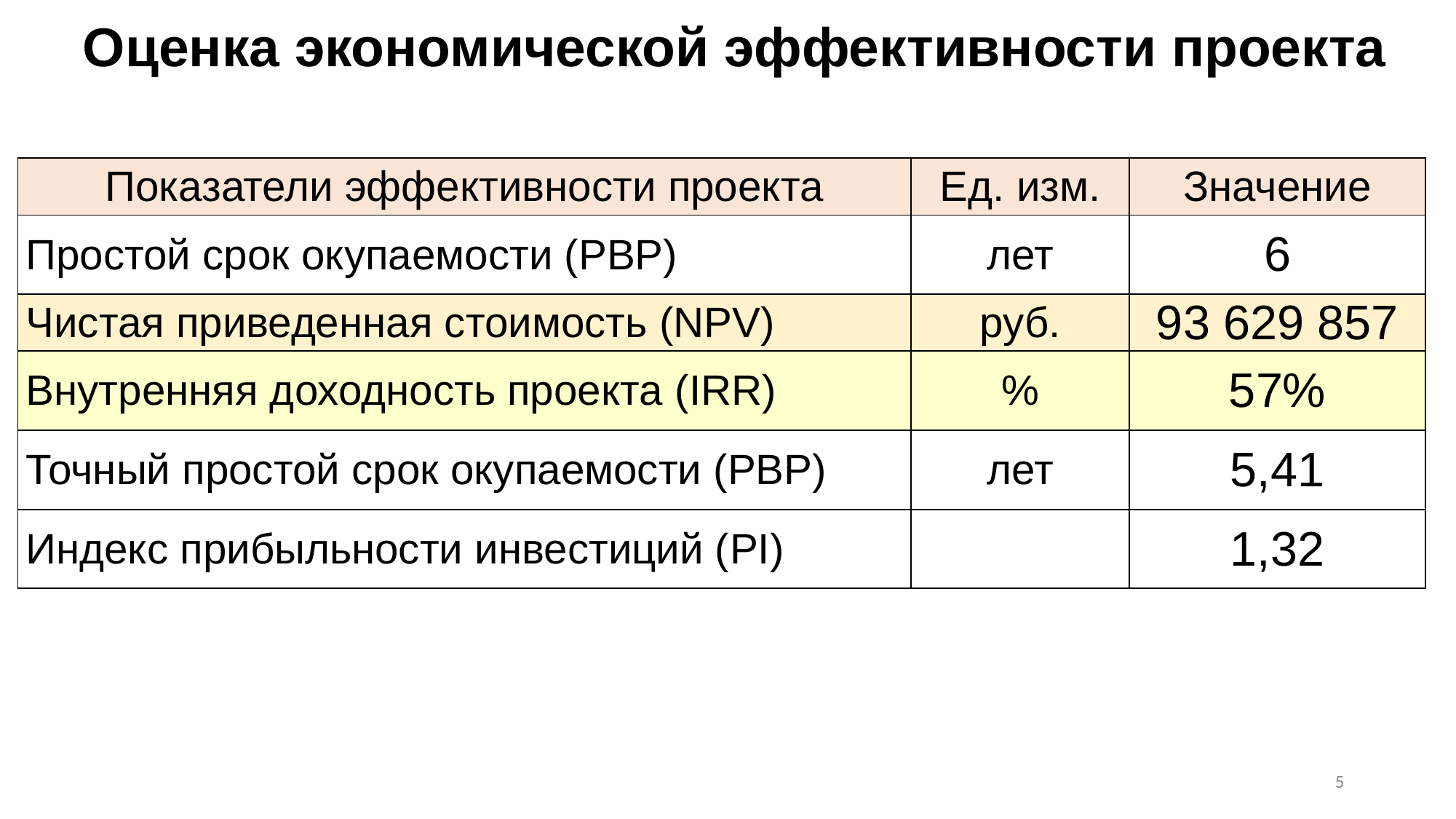

# Оценка экономической эффективности проекта
| Показатели эффективности проекта | Ед. изм. | Значение |
| --- | --- | --- |
| Простой срок окупаемости (PBP) | лет | 6 |
| Чистая приведенная стоимость (NPV) | руб. | 93 629 857 |
| Внутренняя доходность проекта (IRR) | % | 57% |
| Точный простой срок окупаемости (PBP) | лет | 5,41 |
| Индекс прибыльности инвестиций (PI) |  | 1,32 |
5